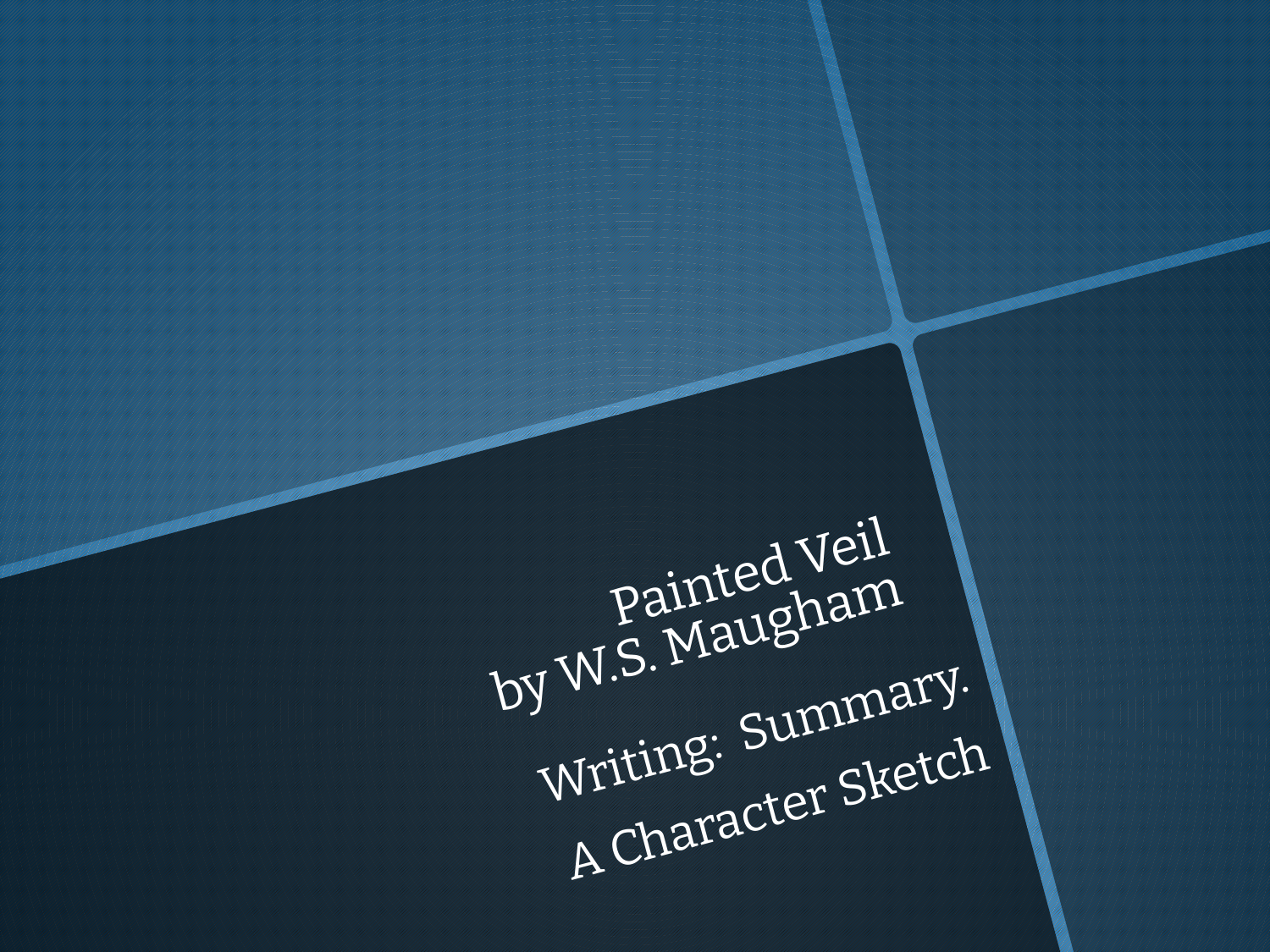

# Painted Veil by W.S. Maugham
Writing:  Summary.
A Character Sketch